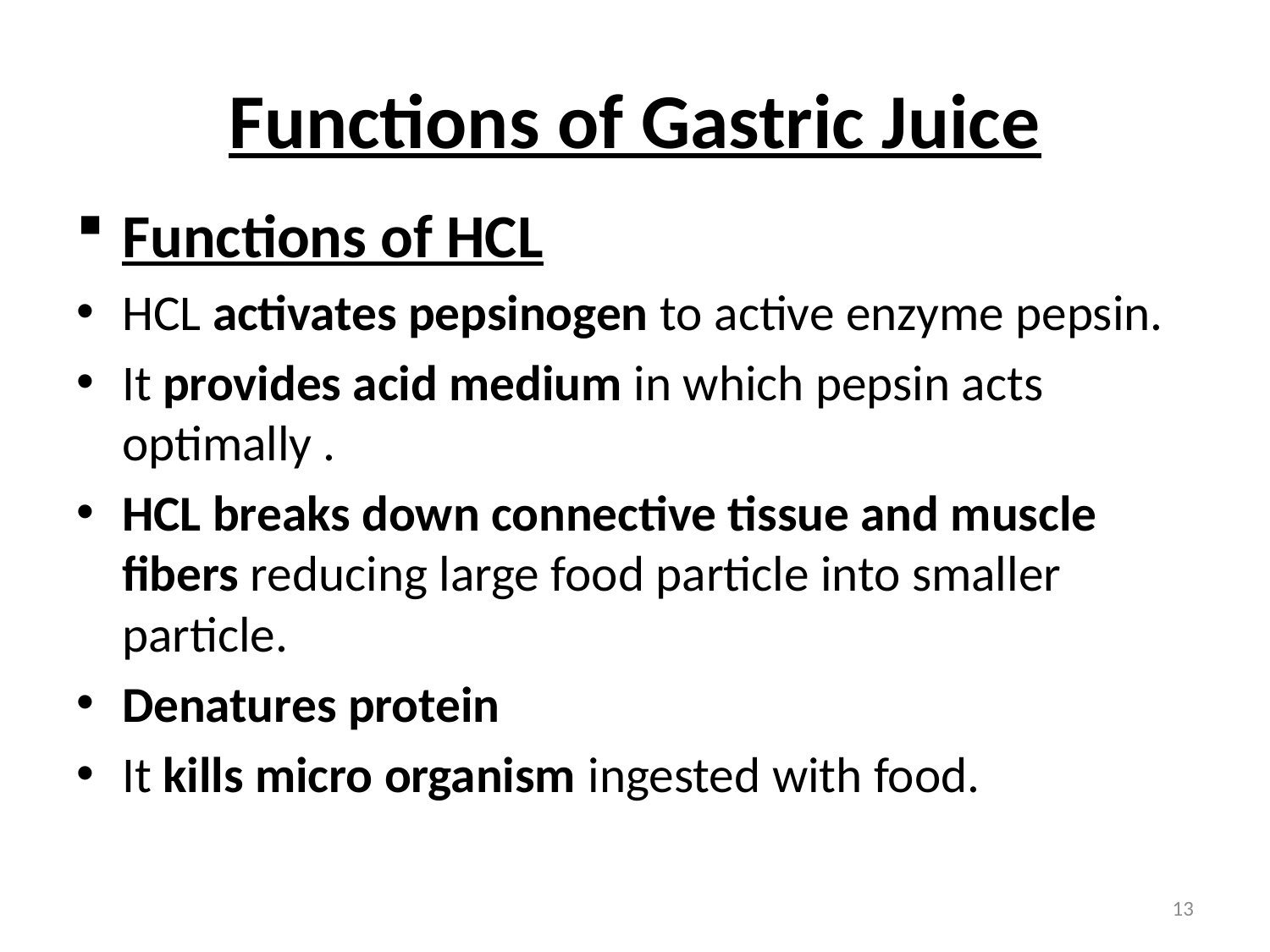

# Functions of Gastric Juice
Functions of HCL
HCL activates pepsinogen to active enzyme pepsin.
It provides acid medium in which pepsin acts optimally .
HCL breaks down connective tissue and muscle fibers reducing large food particle into smaller particle.
Denatures protein
It kills micro organism ingested with food.

13